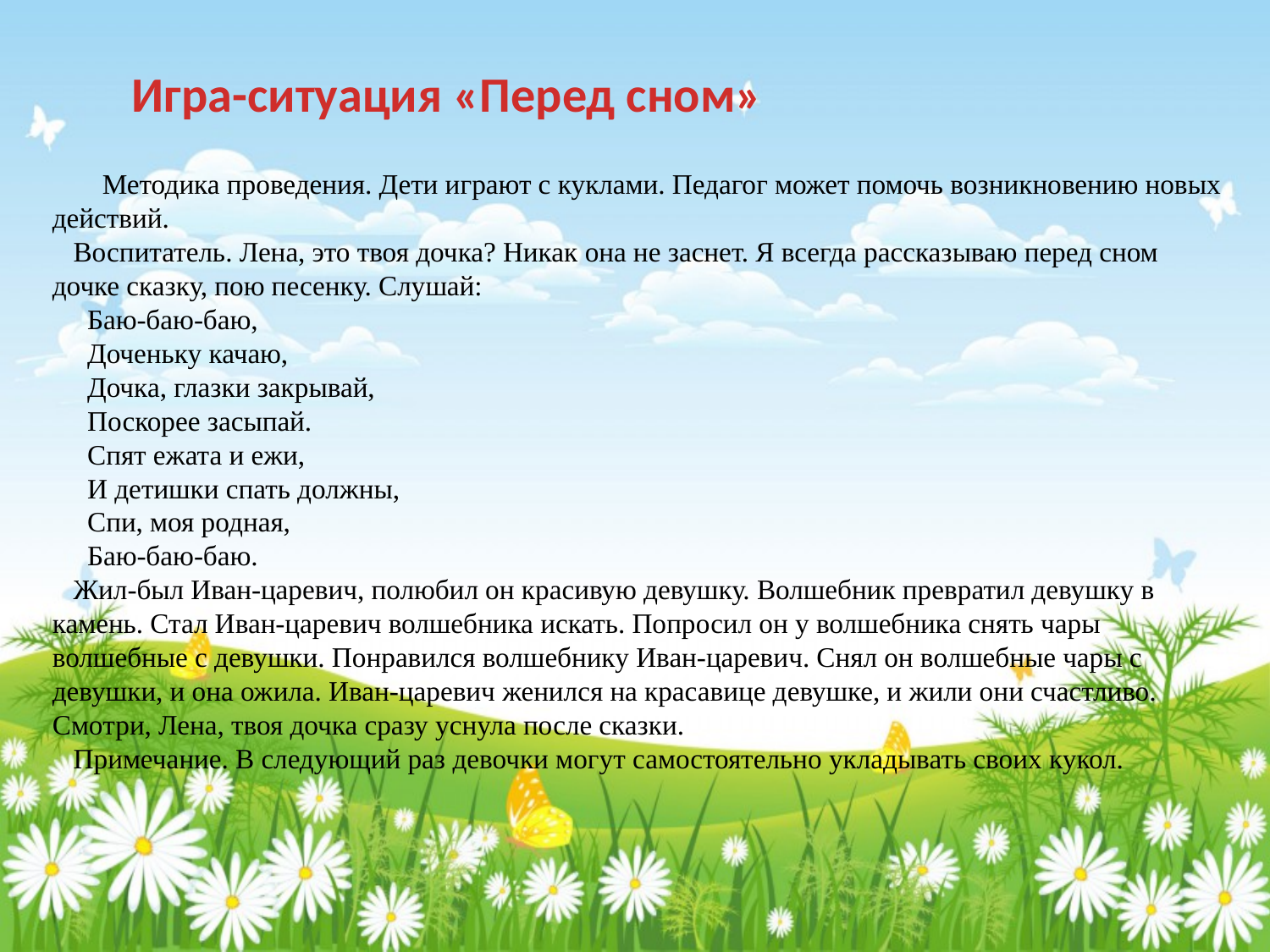

Игра-ситуация «Перед сном»
Методика проведения. Дети играют с куклами. Педагог может помочь возникновению новых действий.
   Воспитатель. Лена, это твоя дочка? Никак она не заснет. Я всегда рассказываю перед сном дочке сказку, пою песенку. Слушай:
     Баю-баю-баю,
     Доченьку качаю,
     Дочка, глазки закрывай,
     Поскорее засыпай.
     Спят ежата и ежи,
     И детишки спать должны,
     Спи, моя родная,
     Баю-баю-баю.
   Жил-был Иван-царевич, полюбил он красивую девушку. Волшебник превратил девушку в камень. Стал Иван-царевич волшебника искать. Попросил он у волшебника снять чары волшебные с девушки. Понравился волшебнику Иван-царевич. Снял он волшебные чары с девушки, и она ожила. Иван-царевич женился на красавице девушке, и жили они счастливо. Смотри, Лена, твоя дочка сразу уснула после сказки.
   Примечание. В следующий раз девочки могут самостоятельно укладывать своих кукол.